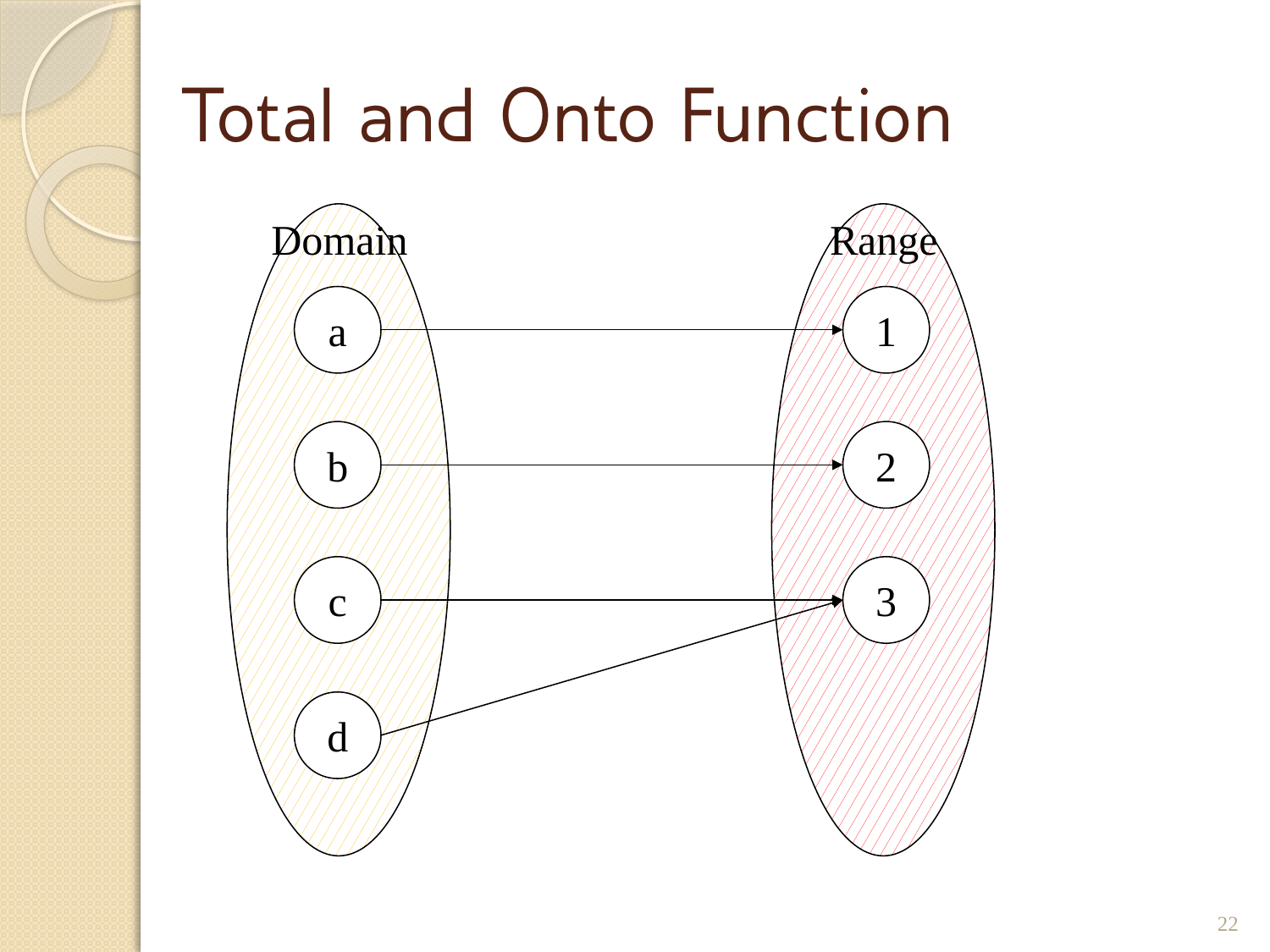

# Total and Onto Function

Domain
Range
a
1
b
2
c
3
d
22